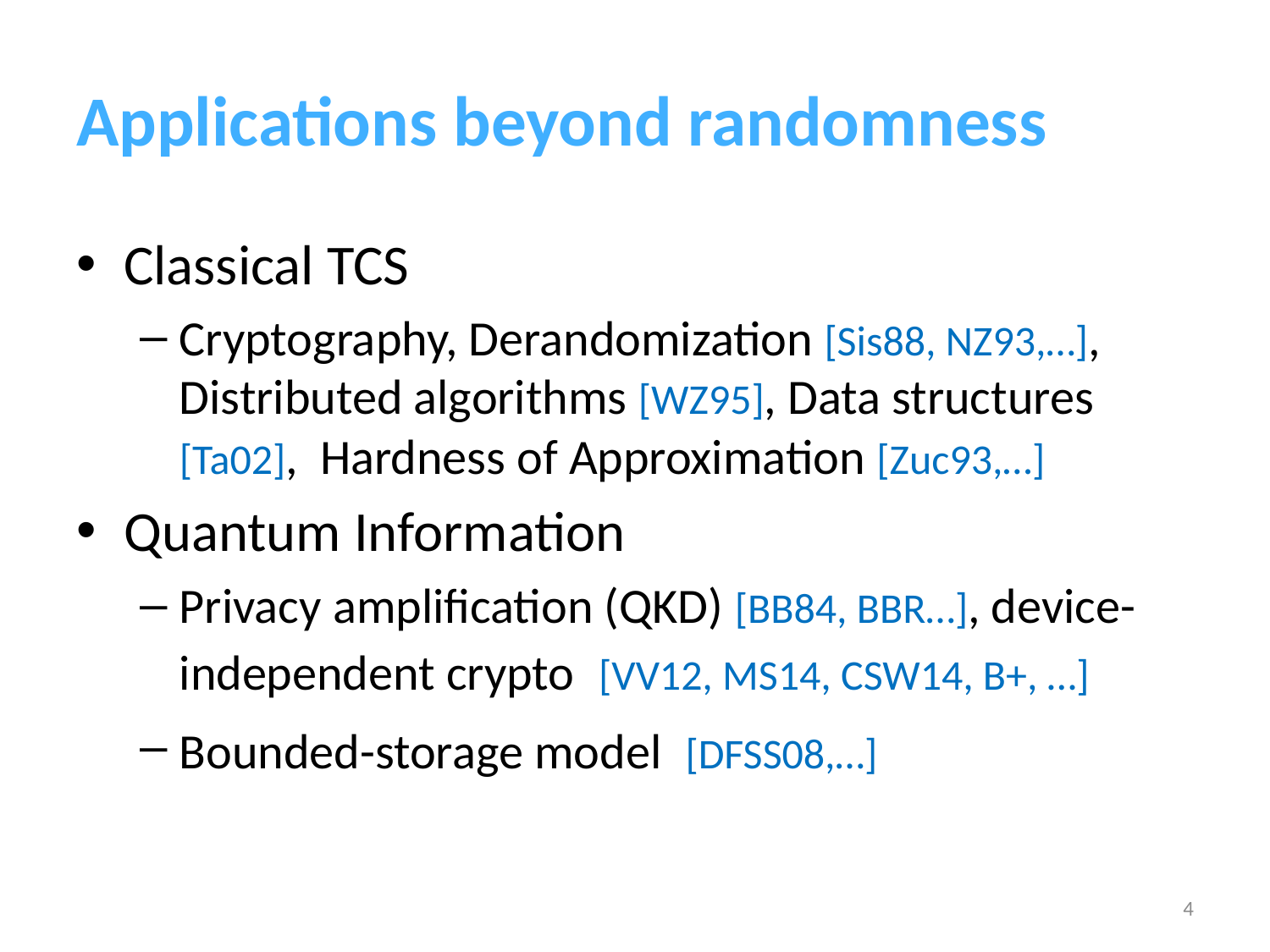

# Applications beyond randomness
Classical TCS
Cryptography, Derandomization [Sis88, NZ93,…], Distributed algorithms [WZ95], Data structures [Ta02],  Hardness of Approximation [Zuc93,…]
Quantum Information
Privacy amplification (QKD) [BB84, BBR…], device-independent crypto  [VV12, MS14, CSW14, B+, …]
Bounded-storage model  [DFSS08,…]
4